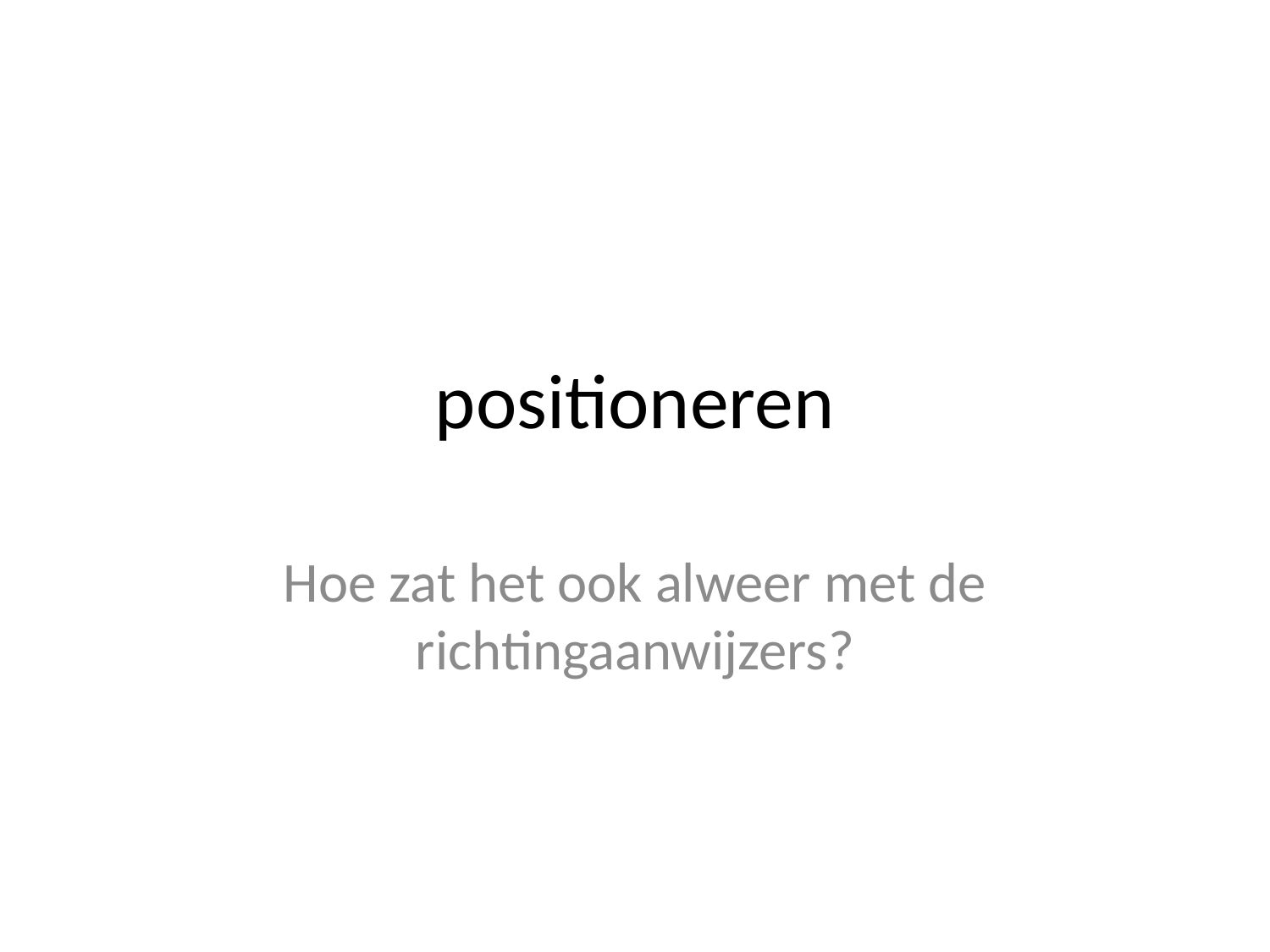

# positioneren
Hoe zat het ook alweer met de richtingaanwijzers?